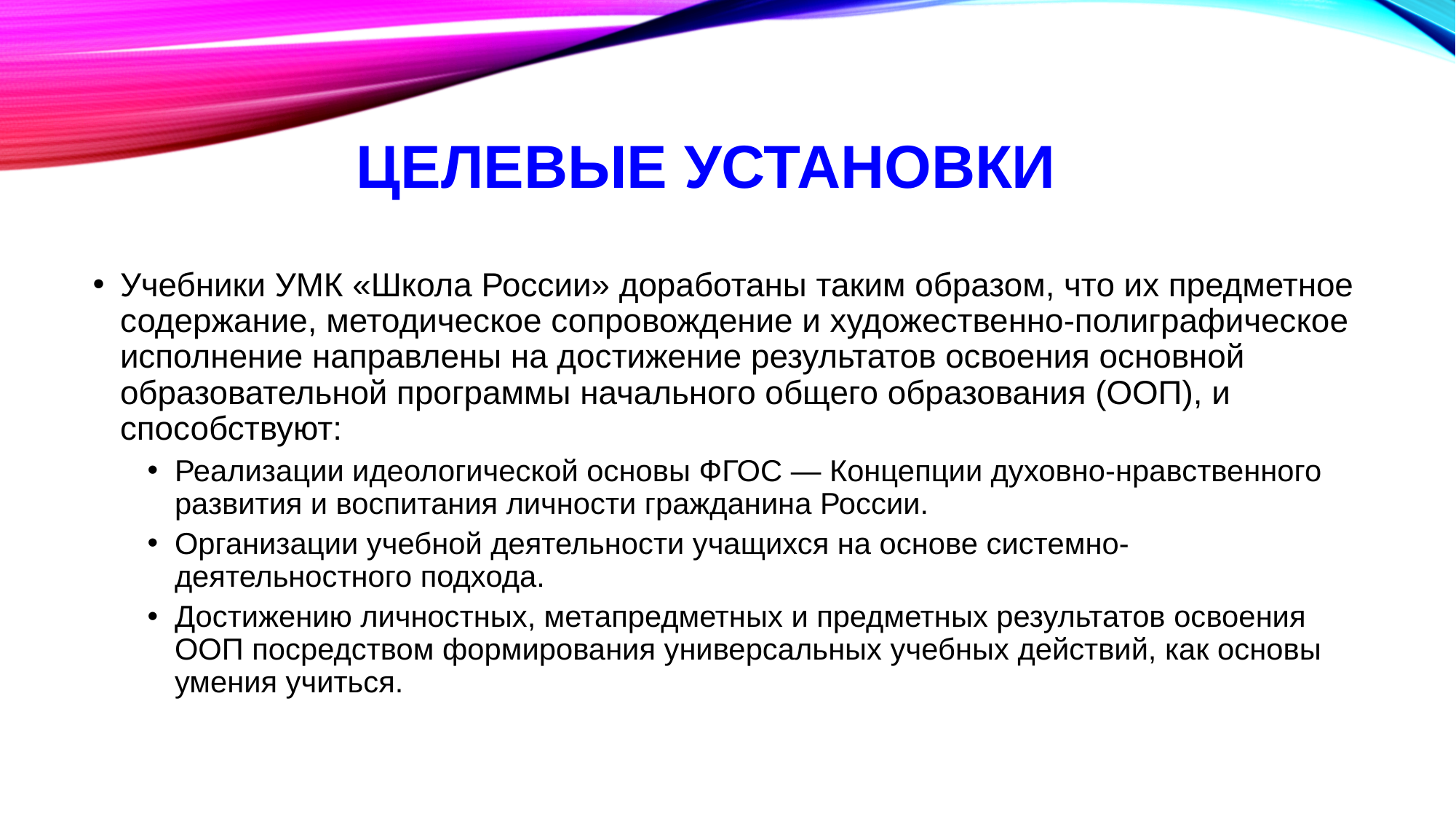

# Целевые установки
Учебники УМК «Школа России» доработаны таким образом, что их предметное содержание, методическое сопровождение и художественно-полиграфическое исполнение направлены на достижение результатов освоения основной образовательной программы начального общего образования (ООП), и способствуют:
Реализации идеологической основы ФГОС — Концепции духовно-нравственного развития и воспитания личности гражданина России.
Организации учебной деятельности учащихся на основе системно- деятельностного подхода.
Достижению личностных, метапредметных и предметных результатов освоения ООП посредством формирования универсальных учебных действий, как основы умения учиться.